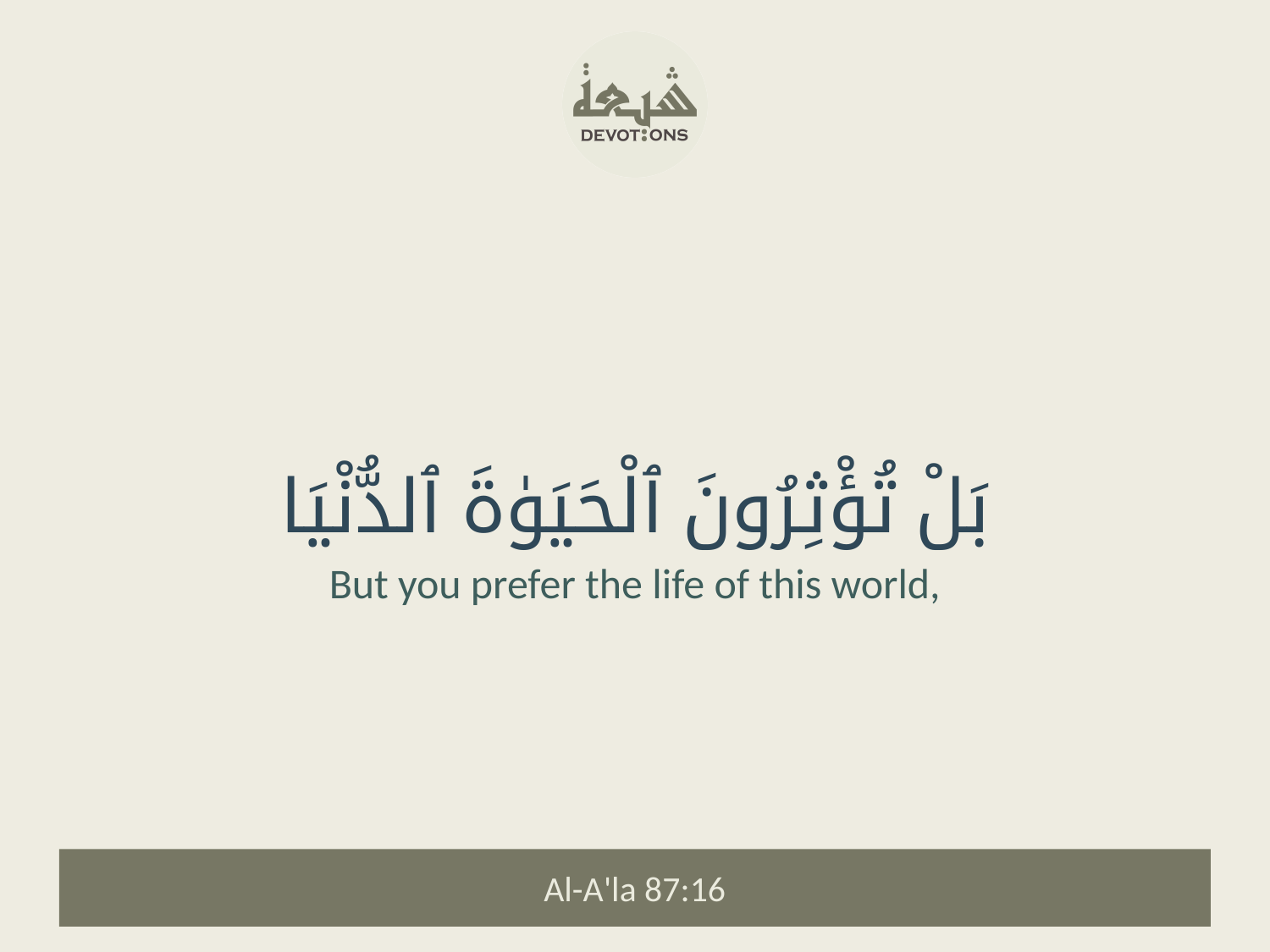

بَلْ تُؤْثِرُونَ ٱلْحَيَوٰةَ ٱلدُّنْيَا
But you prefer the life of this world,
Al-A'la 87:16